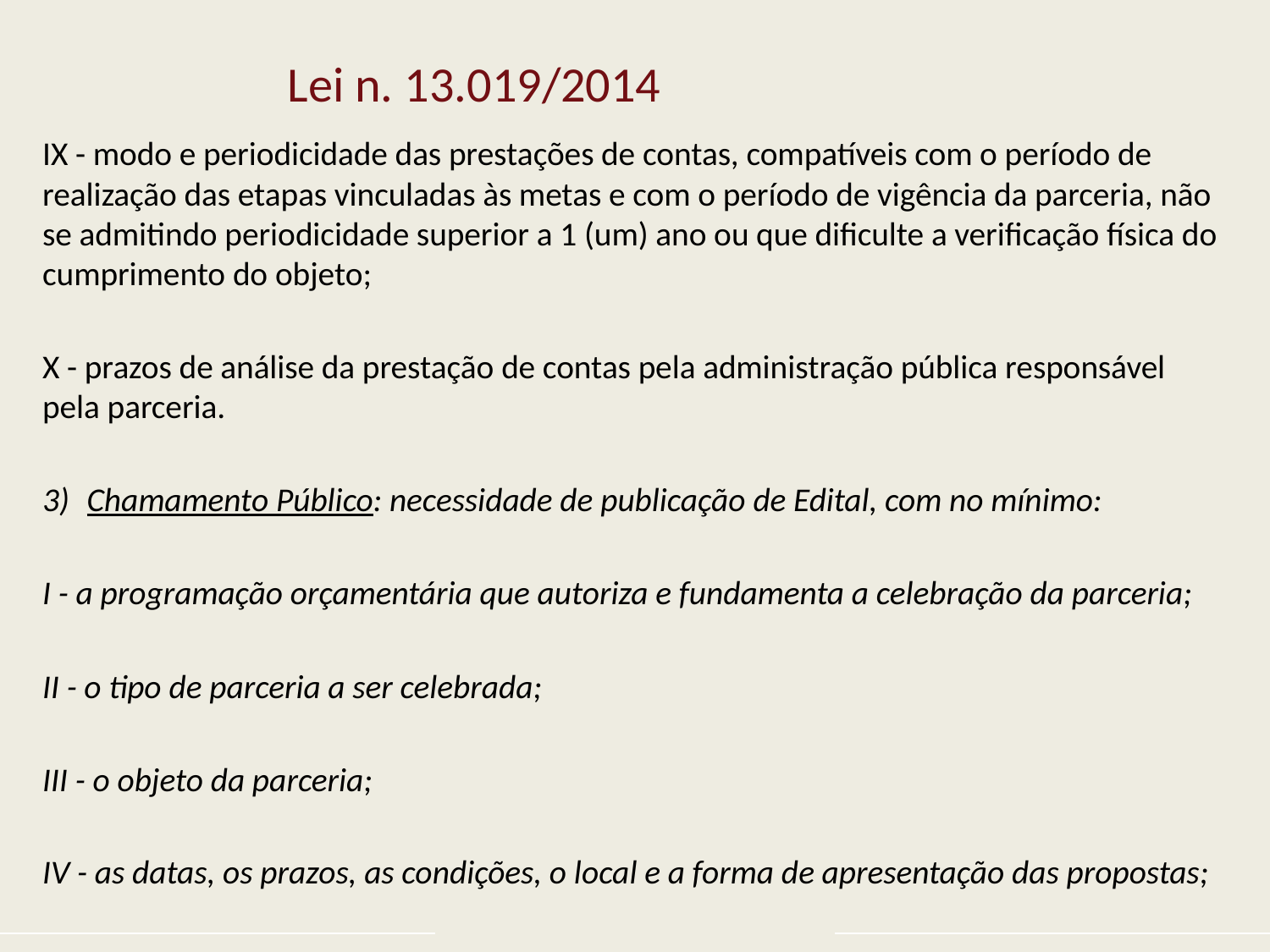

# Lei n. 13.019/2014
IX - modo e periodicidade das prestações de contas, compatíveis com o período de realização das etapas vinculadas às metas e com o período de vigência da parceria, não se admitindo periodicidade superior a 1 (um) ano ou que dificulte a verificação física do cumprimento do objeto;

X - prazos de análise da prestação de contas pela administração pública responsável pela parceria.

Chamamento Público: necessidade de publicação de Edital, com no mínimo:

I - a programação orçamentária que autoriza e fundamenta a celebração da parceria;

II - o tipo de parceria a ser celebrada;

III - o objeto da parceria;

IV - as datas, os prazos, as condições, o local e a forma de apresentação das propostas;